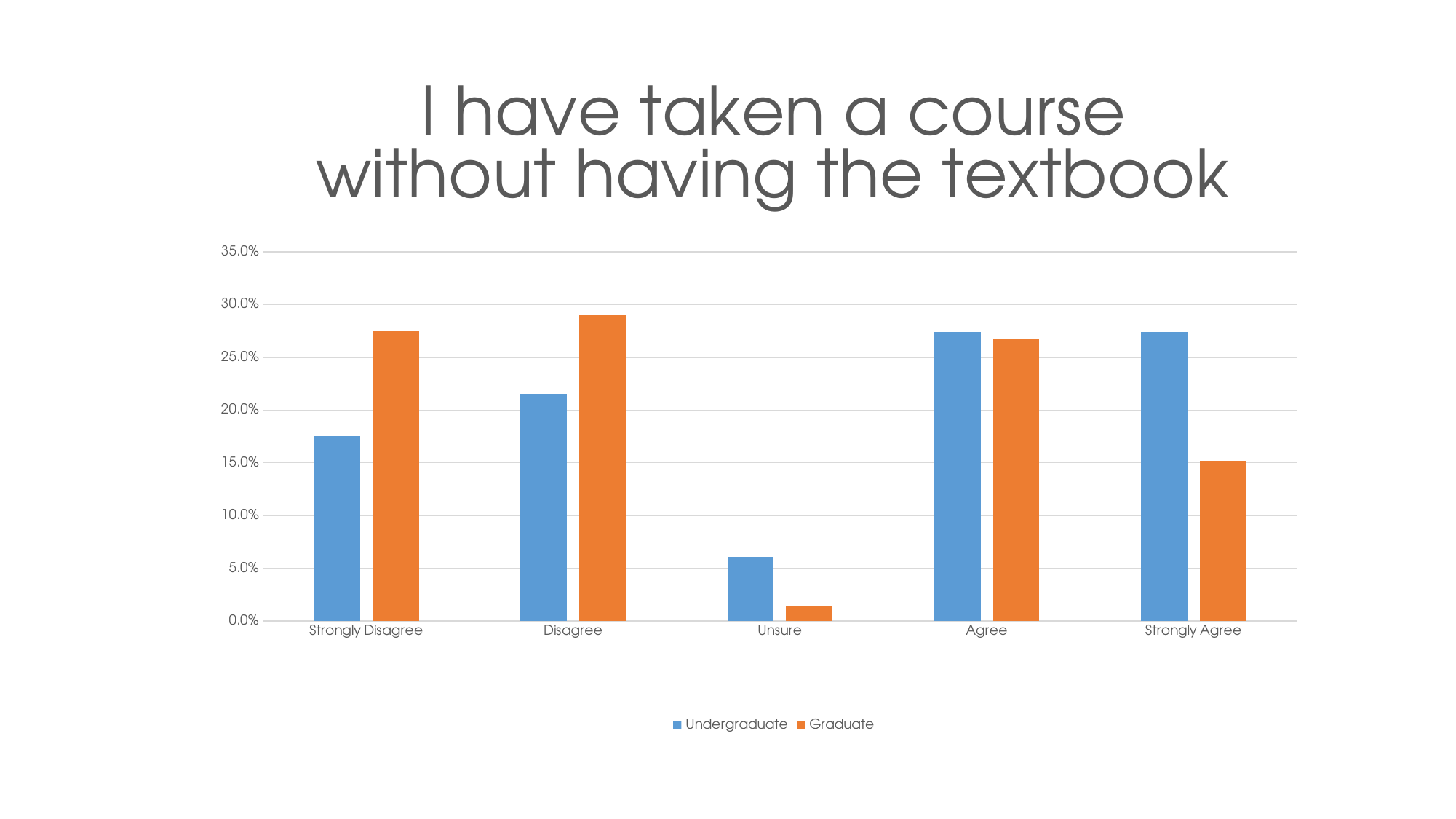

### Chart: I have taken a course without having the textbook

| Category |  |  |
|---|---|---|
| Strongly Disagree | 0.1756440281030445 | 0.2753623188405797 |
| Disagree | 0.2154566744730679 | 0.2898550724637681 |
| Unsure | 0.06088992974238876 | 0.014492753623188406 |
| Agree | 0.27400468384074944 | 0.26811594202898553 |
| Strongly Agree | 0.27400468384074944 | 0.15217391304347827 |